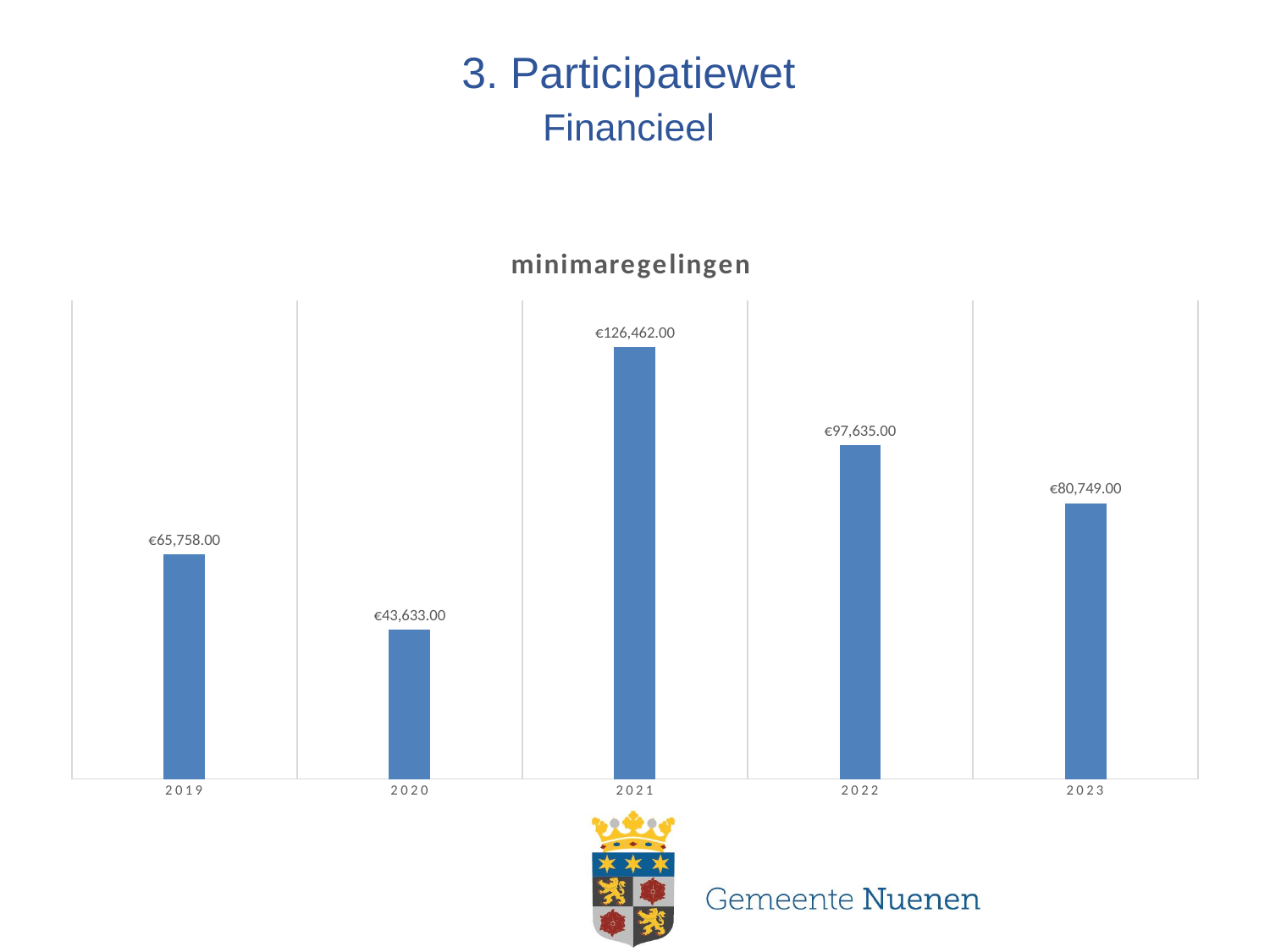

# 3. Participatiewet Financieel

### Chart: minimaregelingen

| Category | Totaal |
|---|---|
| 2019 | 65758.0 |
| 2020 | 43633.0 |
| 2021 | 126462.0 |
| 2022 | 97635.0 |
| 2023 | 80749.0 |